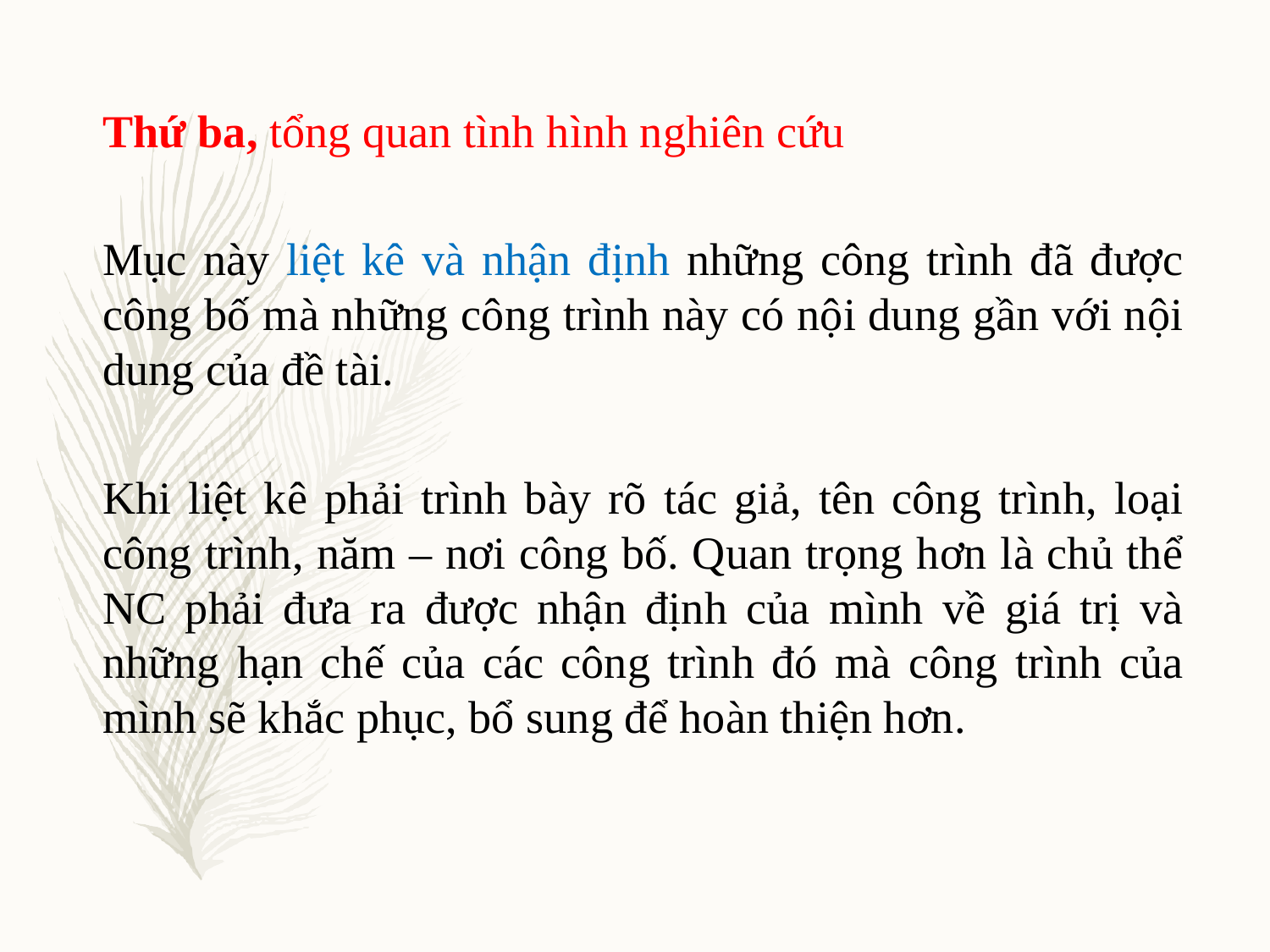

Thứ ba, tổng quan tình hình nghiên cứu

	Mục này liệt kê và nhận định những công trình đã được công bố mà những công trình này có nội dung gần với nội dung của đề tài.

	Khi liệt kê phải trình bày rõ tác giả, tên công trình, loại công trình, năm – nơi công bố. Quan trọng hơn là chủ thể NC phải đưa ra được nhận định của mình về giá trị và những hạn chế của các công trình đó mà công trình của mình sẽ khắc phục, bổ sung để hoàn thiện hơn.